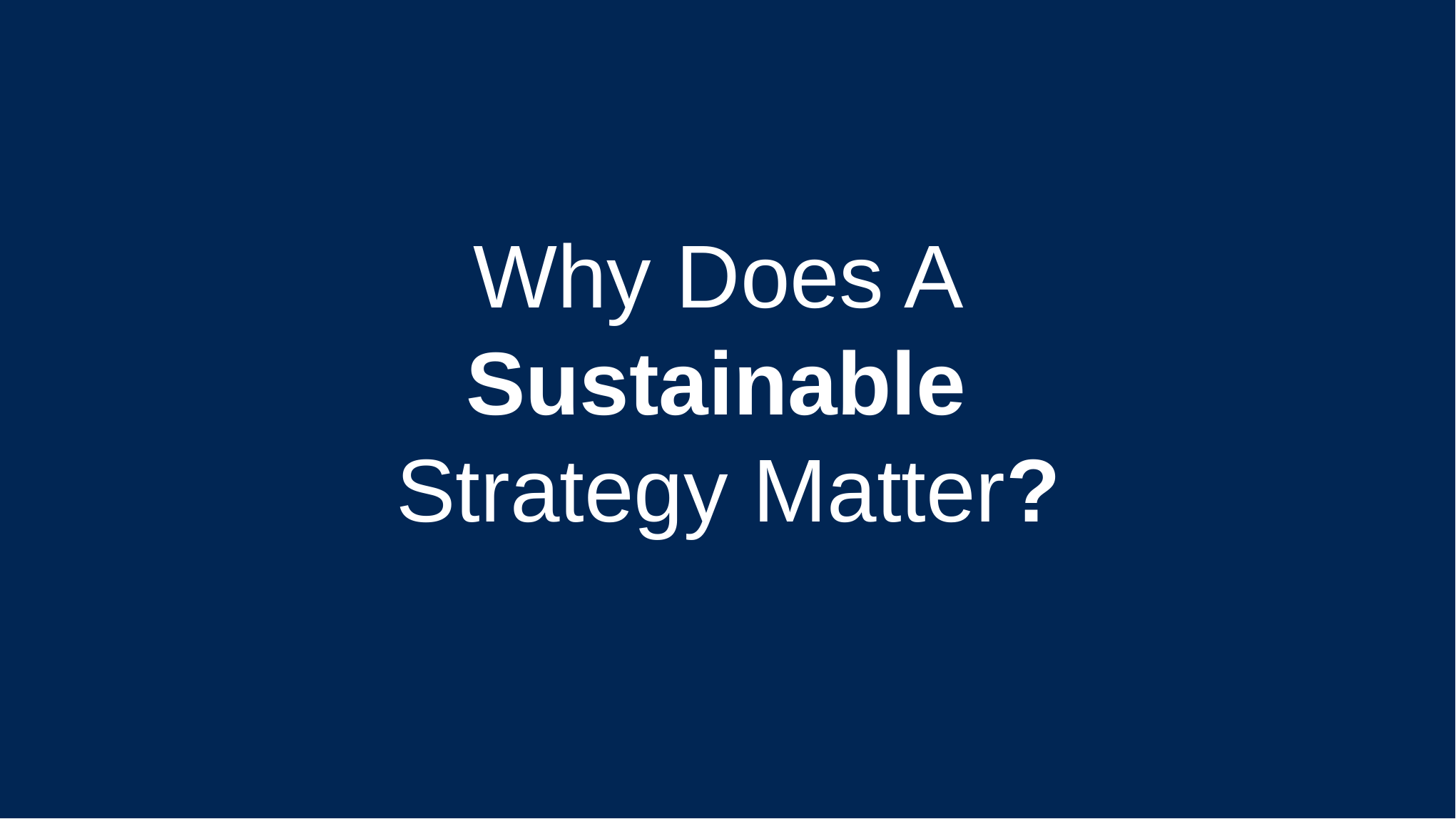

#
Why Does A
Sustainable
Strategy Matter?